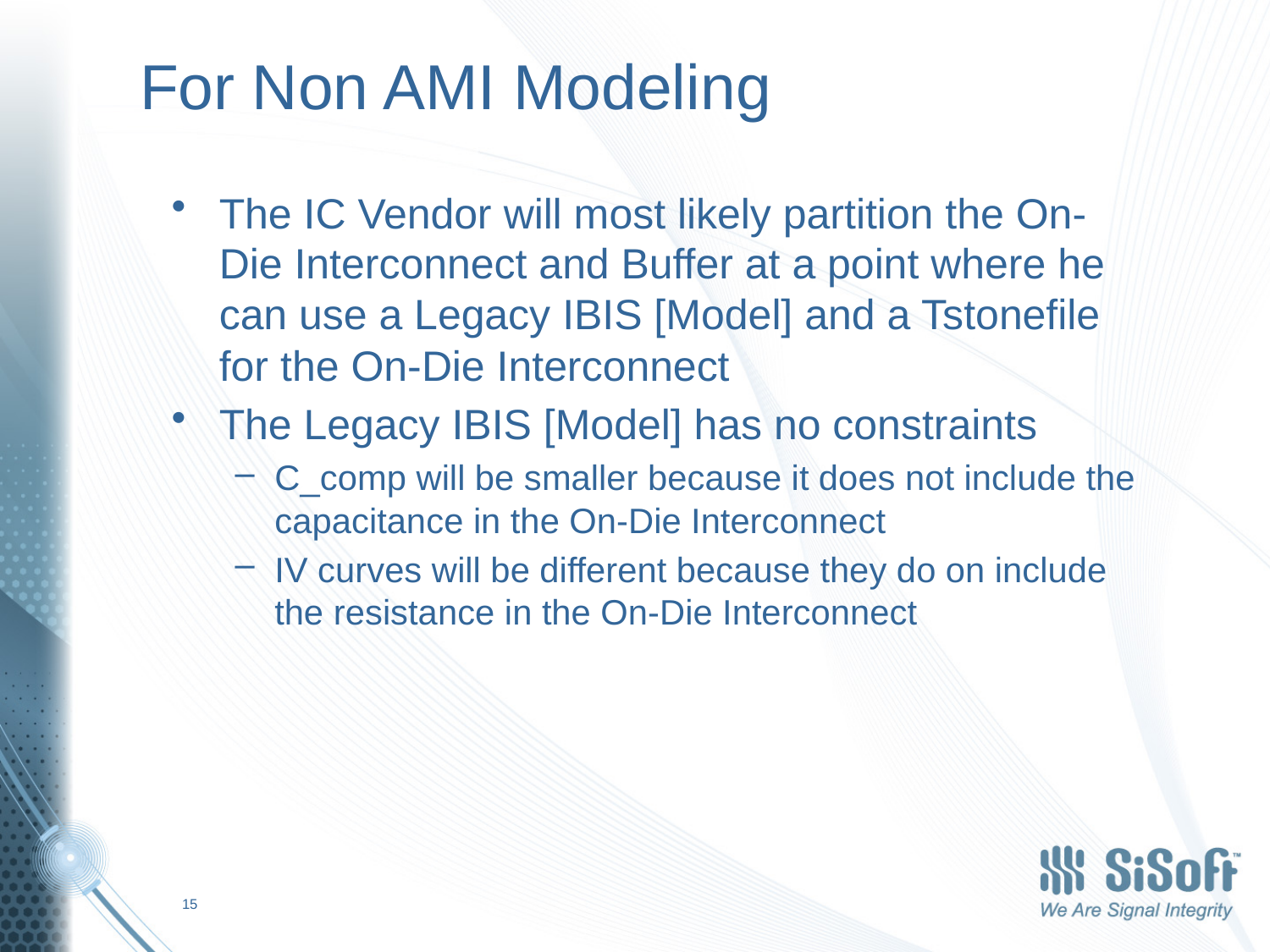

# For Non AMI Modeling
The IC Vendor will most likely partition the On-Die Interconnect and Buffer at a point where he can use a Legacy IBIS [Model] and a Tstonefile for the On-Die Interconnect
The Legacy IBIS [Model] has no constraints
C_comp will be smaller because it does not include the capacitance in the On-Die Interconnect
IV curves will be different because they do on include the resistance in the On-Die Interconnect

15